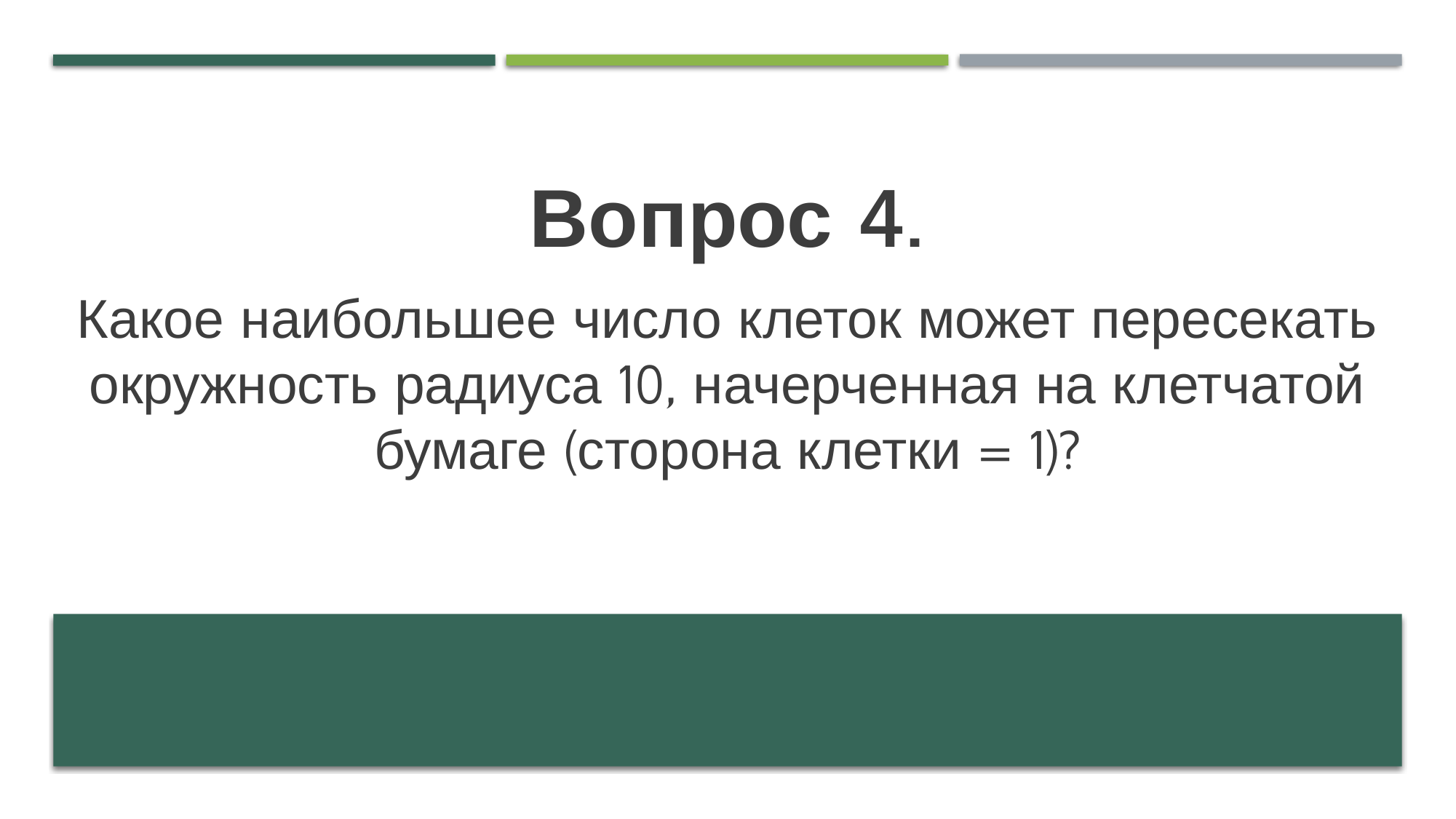

Вопрос 4.
Какое наибольшее число клеток может пересекать окружность радиуса 10, начерченная на клетчатой бумаге (сторона клетки = 1)?
#